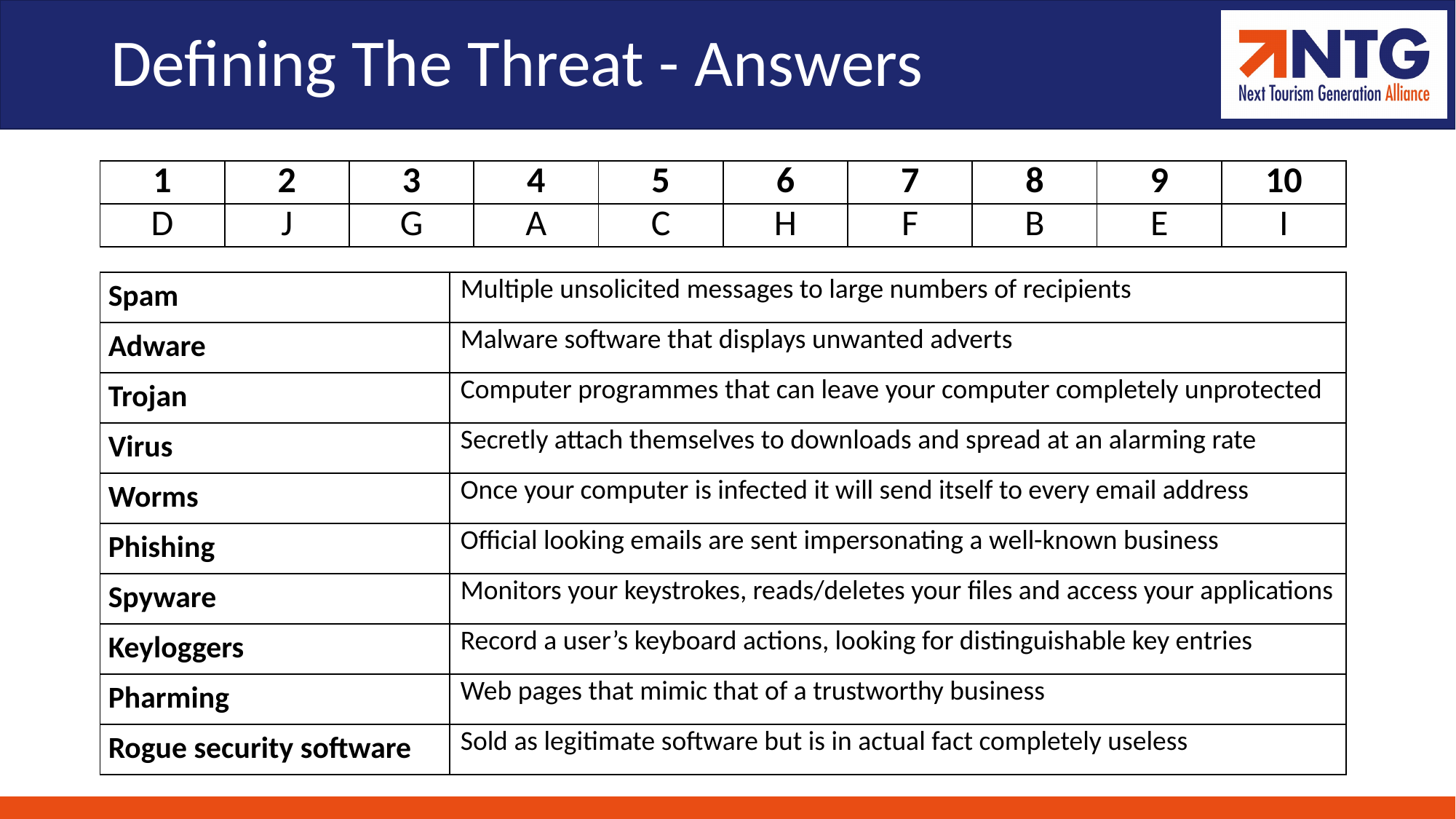

# Defining The Threat - Answers
| 1 | 2 | 3 | 4 | 5 | 6 | 7 | 8 | 9 | 10 |
| --- | --- | --- | --- | --- | --- | --- | --- | --- | --- |
| D | J | G | A | C | H | F | B | E | I |
| Spam | Multiple unsolicited messages to large numbers of recipients |
| --- | --- |
| Adware | Malware software that displays unwanted adverts |
| Trojan | Computer programmes that can leave your computer completely unprotected |
| Virus | Secretly attach themselves to downloads and spread at an alarming rate |
| Worms | Once your computer is infected it will send itself to every email address |
| Phishing | Official looking emails are sent impersonating a well-known business |
| Spyware | Monitors your keystrokes, reads/deletes your files and access your applications |
| Keyloggers | Record a user’s keyboard actions, looking for distinguishable key entries |
| Pharming | Web pages that mimic that of a trustworthy business |
| Rogue security software | Sold as legitimate software but is in actual fact completely useless |